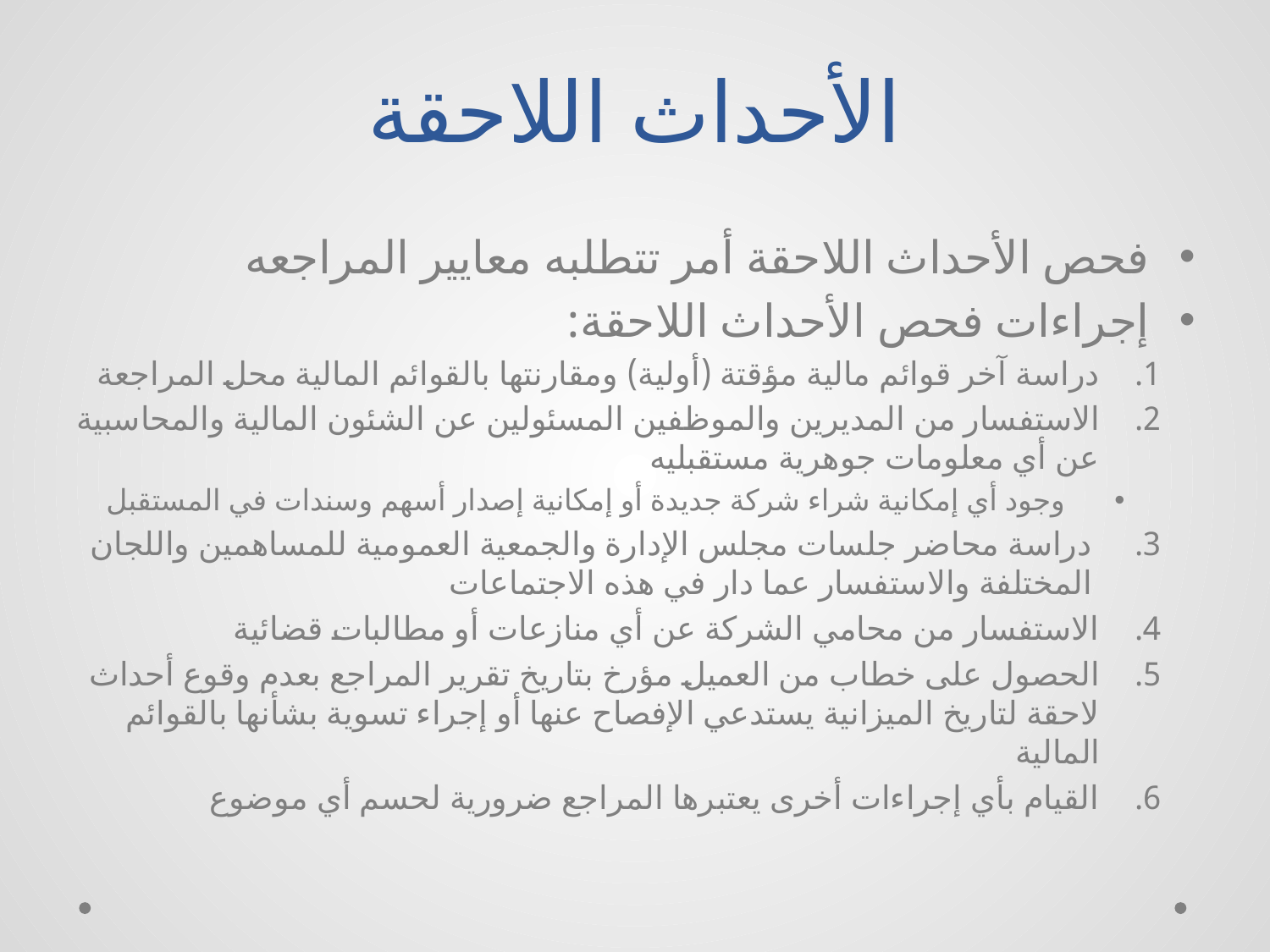

# الأحداث اللاحقة
فحص الأحداث اللاحقة أمر تتطلبه معايير المراجعه
إجراءات فحص الأحداث اللاحقة:
دراسة آخر قوائم مالية مؤقتة (أولية) ومقارنتها بالقوائم المالية محل المراجعة
الاستفسار من المديرين والموظفين المسئولين عن الشئون المالية والمحاسبية عن أي معلومات جوهرية مستقبليه
وجود أي إمكانية شراء شركة جديدة أو إمكانية إصدار أسهم وسندات في المستقبل
دراسة محاضر جلسات مجلس الإدارة والجمعية العمومية للمساهمين واللجان المختلفة والاستفسار عما دار في هذه الاجتماعات
الاستفسار من محامي الشركة عن أي منازعات أو مطالبات قضائية
الحصول على خطاب من العميل مؤرخ بتاريخ تقرير المراجع بعدم وقوع أحداث لاحقة لتاريخ الميزانية يستدعي الإفصاح عنها أو إجراء تسوية بشأنها بالقوائم المالية
القيام بأي إجراءات أخرى يعتبرها المراجع ضرورية لحسم أي موضوع